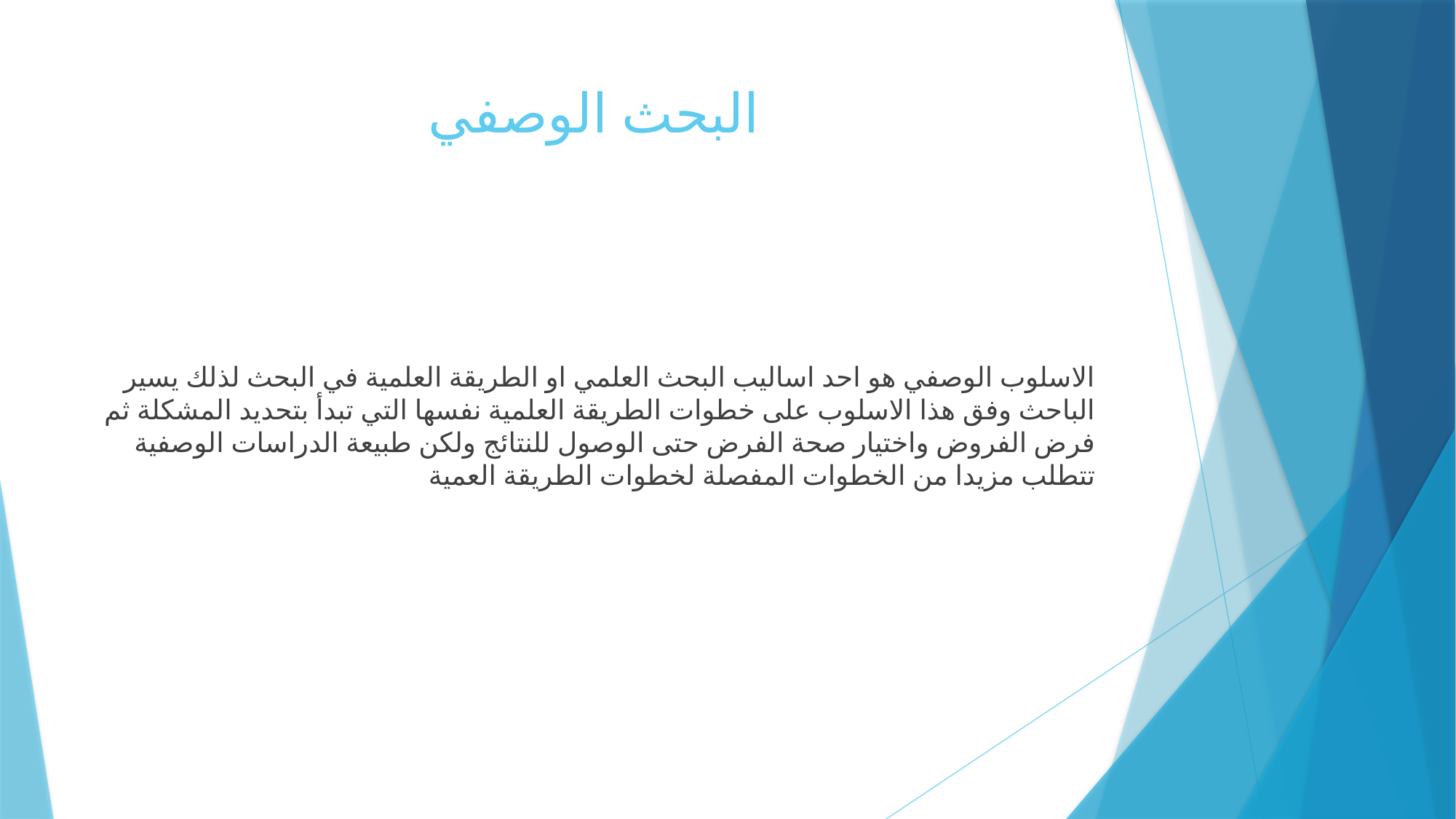

# البحث الوصفي

الاسلوب الوصفي هو احد اساليب البحث العلمي او الطريقة العلمية في البحث لذلك يسير الباحث وفق هذا الاسلوب على خطوات الطريقة العلمية نفسها التي تبدأ بتحديد المشكلة ثم فرض الفروض واختيار صحة الفرض حتى الوصول للنتائج ولكن طبيعة الدراسات الوصفية تتطلب مزيدا من الخطوات المفصلة لخطوات الطريقة العمية